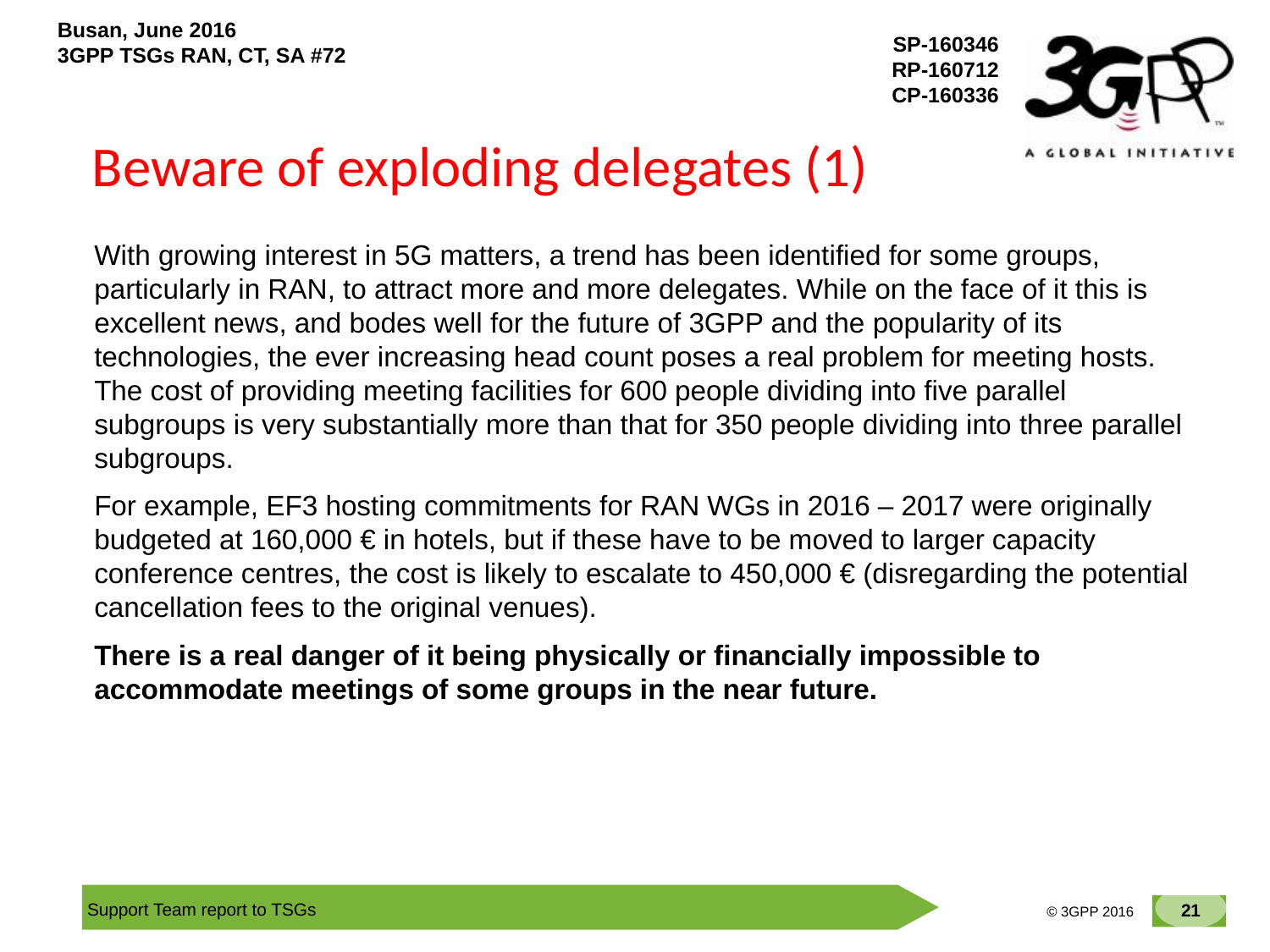

# Beware of exploding delegates (1)
With growing interest in 5G matters, a trend has been identified for some groups, particularly in RAN, to attract more and more delegates. While on the face of it this is excellent news, and bodes well for the future of 3GPP and the popularity of its technologies, the ever increasing head count poses a real problem for meeting hosts. The cost of providing meeting facilities for 600 people dividing into five parallel subgroups is very substantially more than that for 350 people dividing into three parallel subgroups.
For example, EF3 hosting commitments for RAN WGs in 2016 – 2017 were originally budgeted at 160,000 € in hotels, but if these have to be moved to larger capacity conference centres, the cost is likely to escalate to 450,000 € (disregarding the potential cancellation fees to the original venues).
There is a real danger of it being physically or financially impossible to accommodate meetings of some groups in the near future.